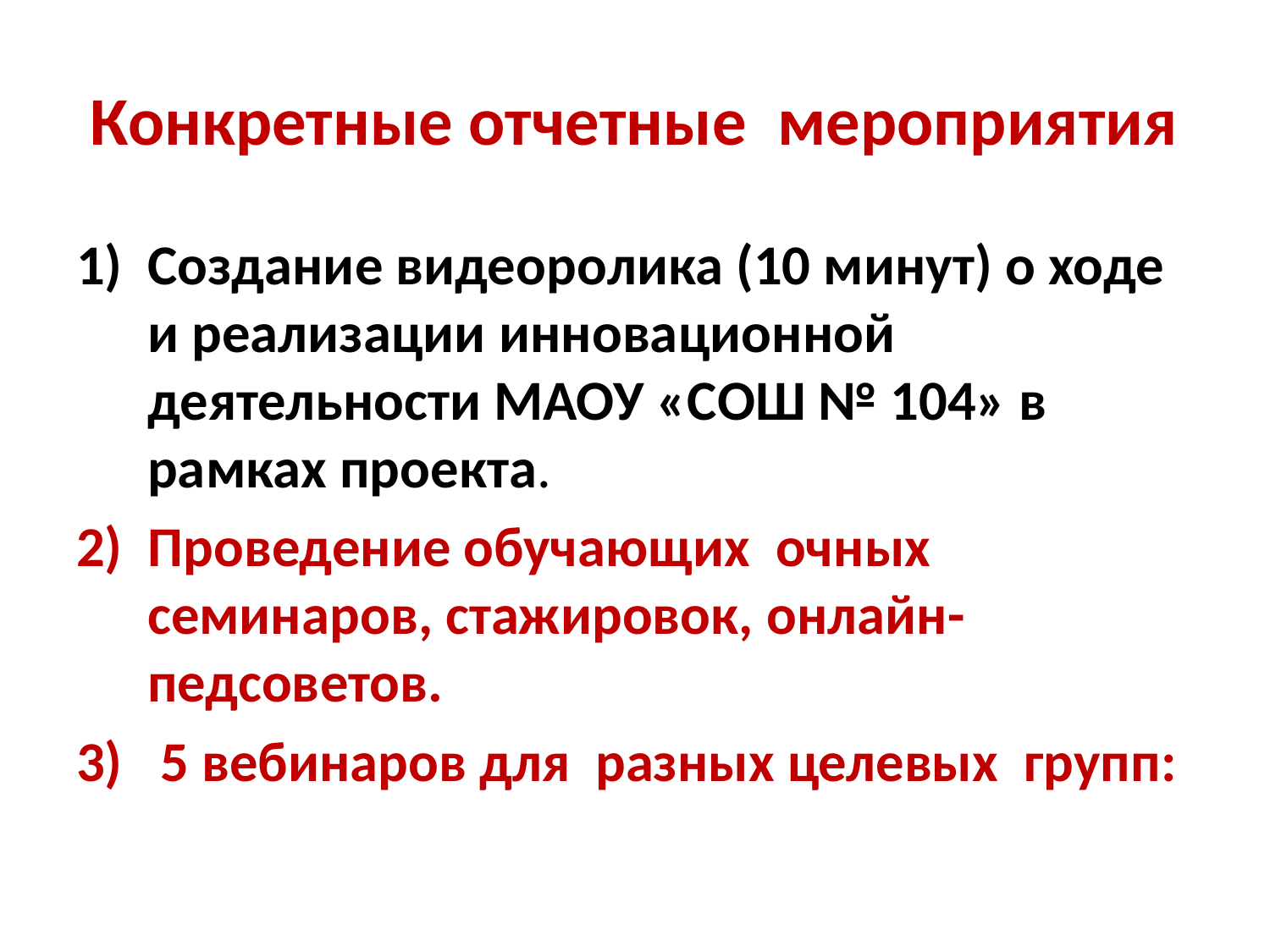

# Конкретные отчетные  мероприятия
Создание видеоролика (10 минут) о ходе и реализации инновационной деятельности МАОУ «СОШ № 104» в рамках проекта.
Проведение обучающих  очных семинаров, стажировок, онлайн-педсоветов.
 5 вебинаров для  разных целевых  групп: